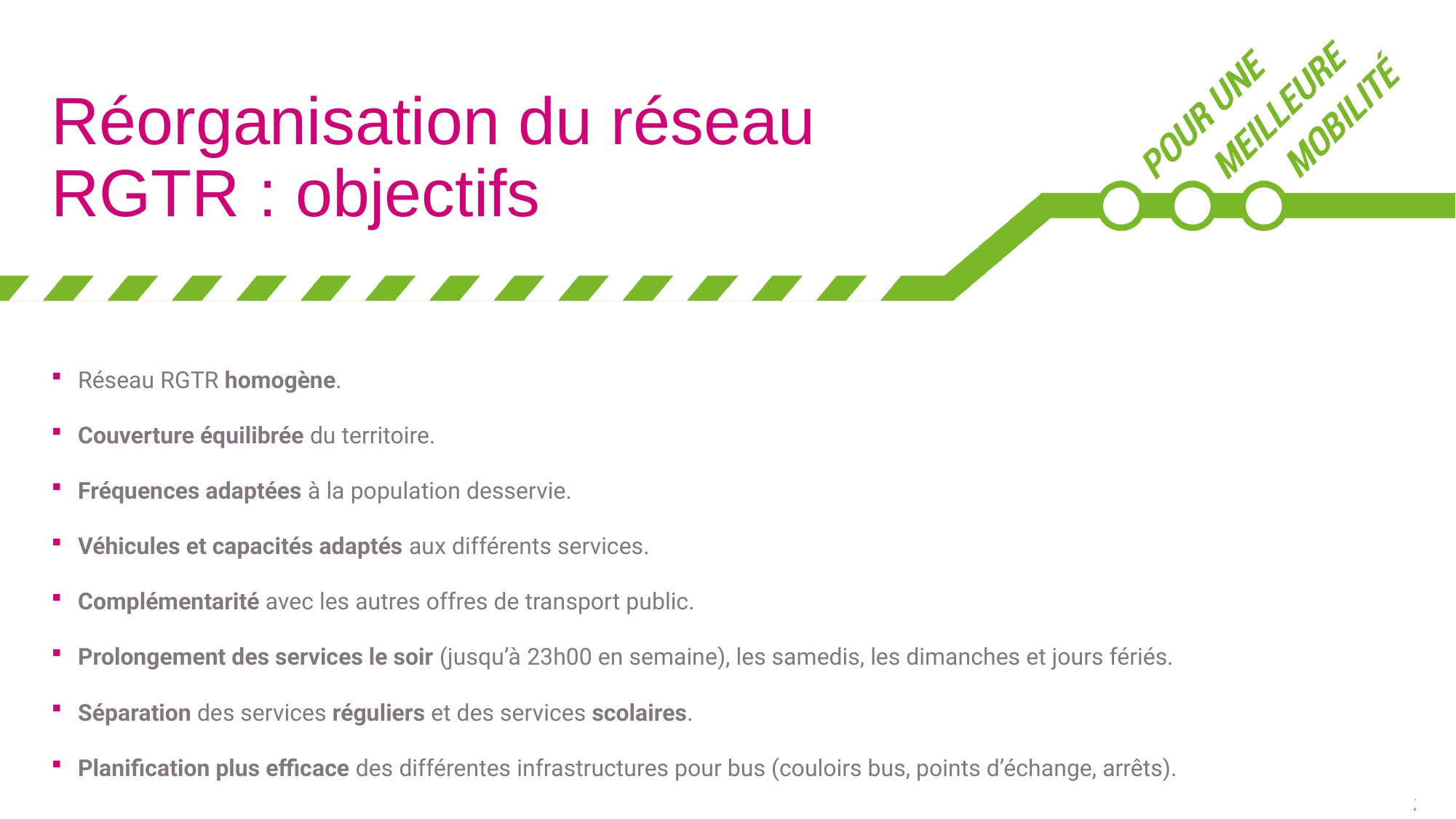

# Réorganisation du réseau RGTR : objectifs
Réseau RGTR homogène.
Couverture équilibrée du territoire.
Fréquences adaptées à la population desservie.
Véhicules et capacités adaptés aux différents services.
Complémentarité avec les autres offres de transport public.
Prolongement des services le soir (jusqu’à 23h00 en semaine), les samedis, les dimanches et jours fériés.
Séparation des services réguliers et des services scolaires.
Planification plus efficace des différentes infrastructures pour bus (couloirs bus, points d’échange, arrêts).